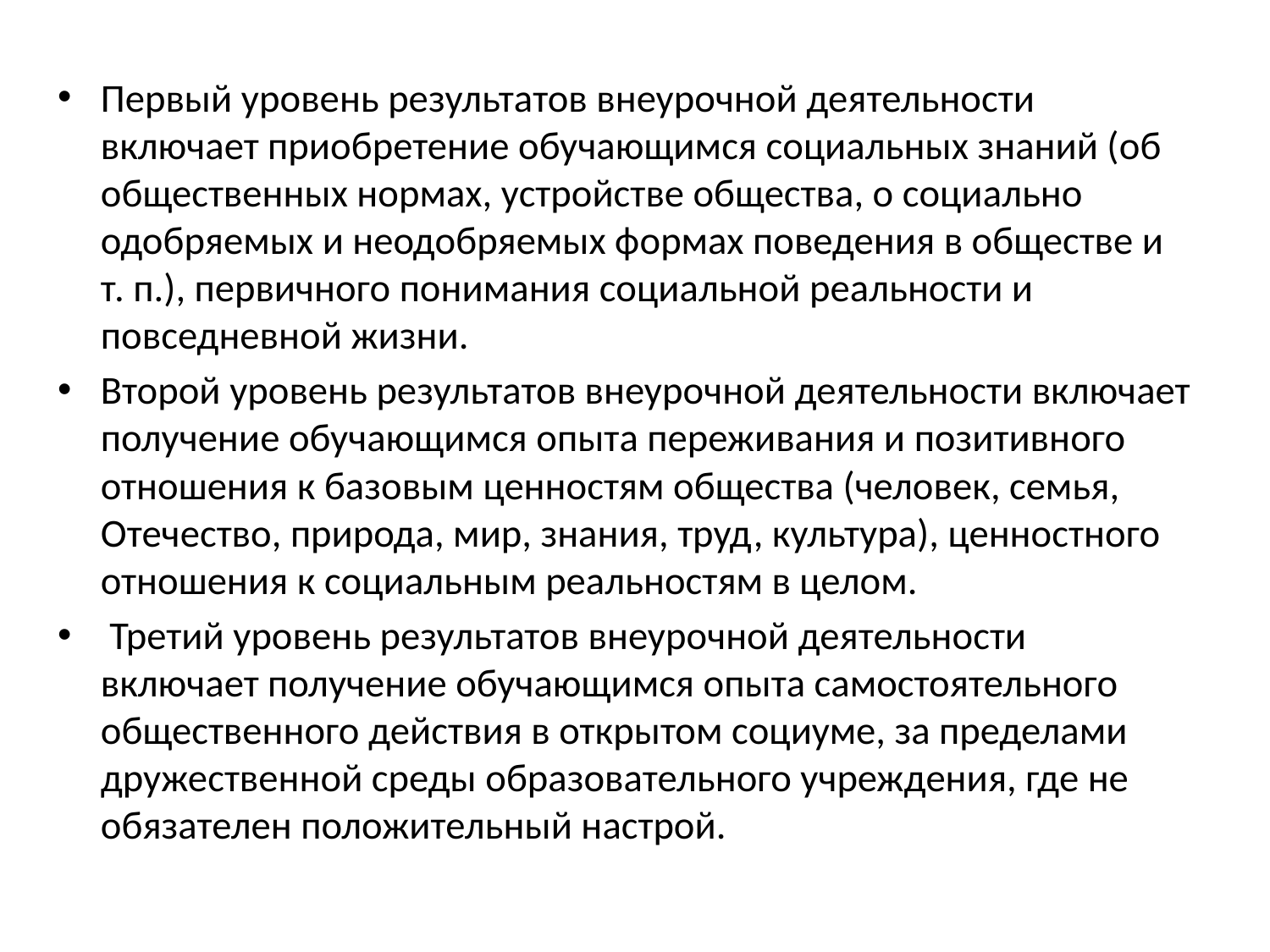

Первый уровень результатов внеурочной деятельности включает приобретение обучающимся социальных знаний (об общественных нормах, устройстве общества, о социально одобряемых и неодобряемых формах поведения в обществе и т. п.), первичного понимания социальной реальности и повседневной жизни.
Второй уровень результатов внеурочной деятельности включает получение обучающимся опыта переживания и позитивного отношения к базовым ценностям общества (человек, семья, Отечество, природа, мир, знания, труд, культура), ценностного отношения к социальным реальностям в целом.
 Третий уровень результатов внеурочной деятельности включает получение обучающимся опыта самостоятельного общественного действия в открытом социуме, за пределами дружественной среды образовательного учреждения, где не обязателен положительный настрой.